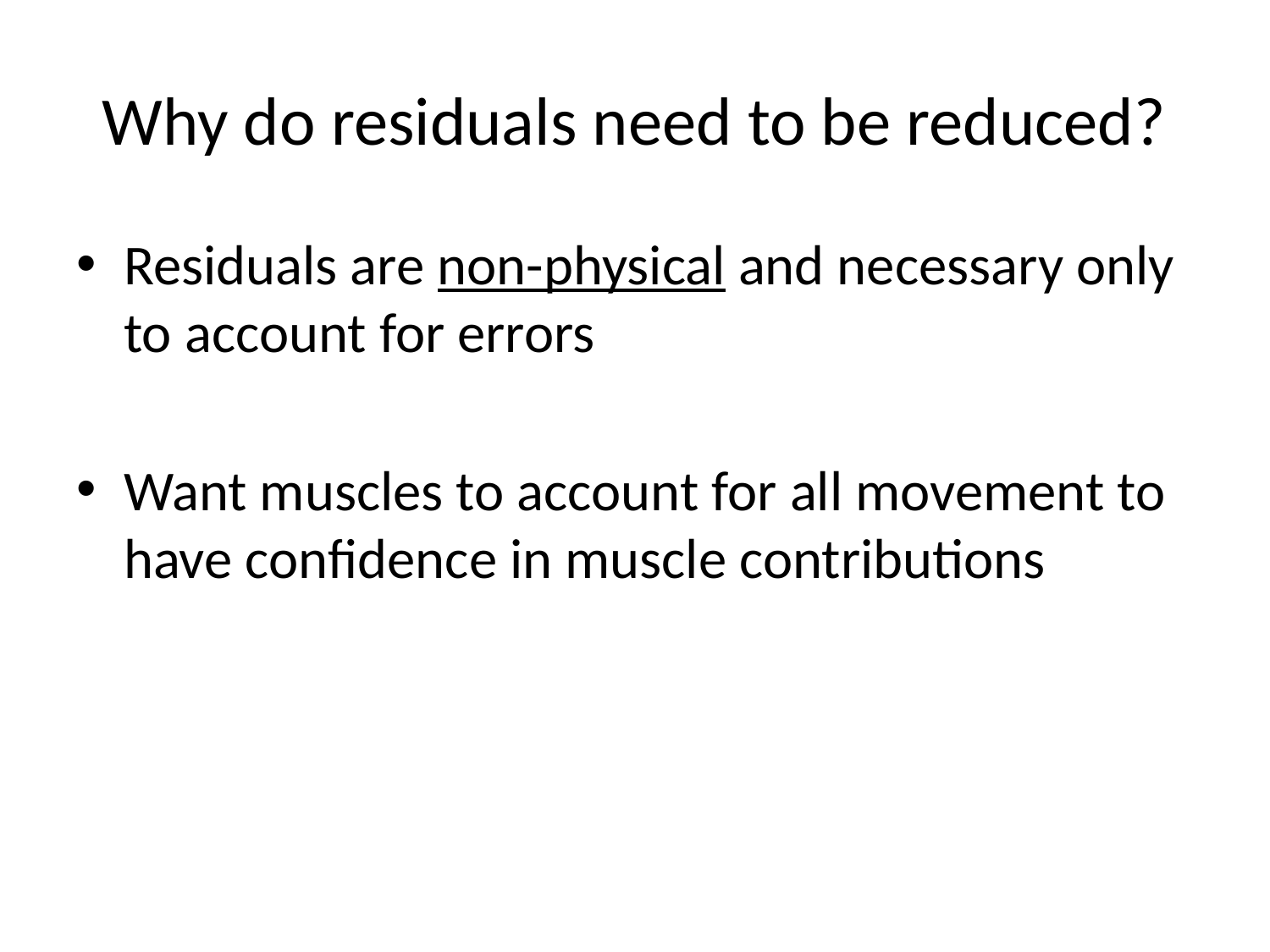

# Why do residuals need to be reduced?
Residuals are non-physical and necessary only to account for errors

Want muscles to account for all movement to have confidence in muscle contributions